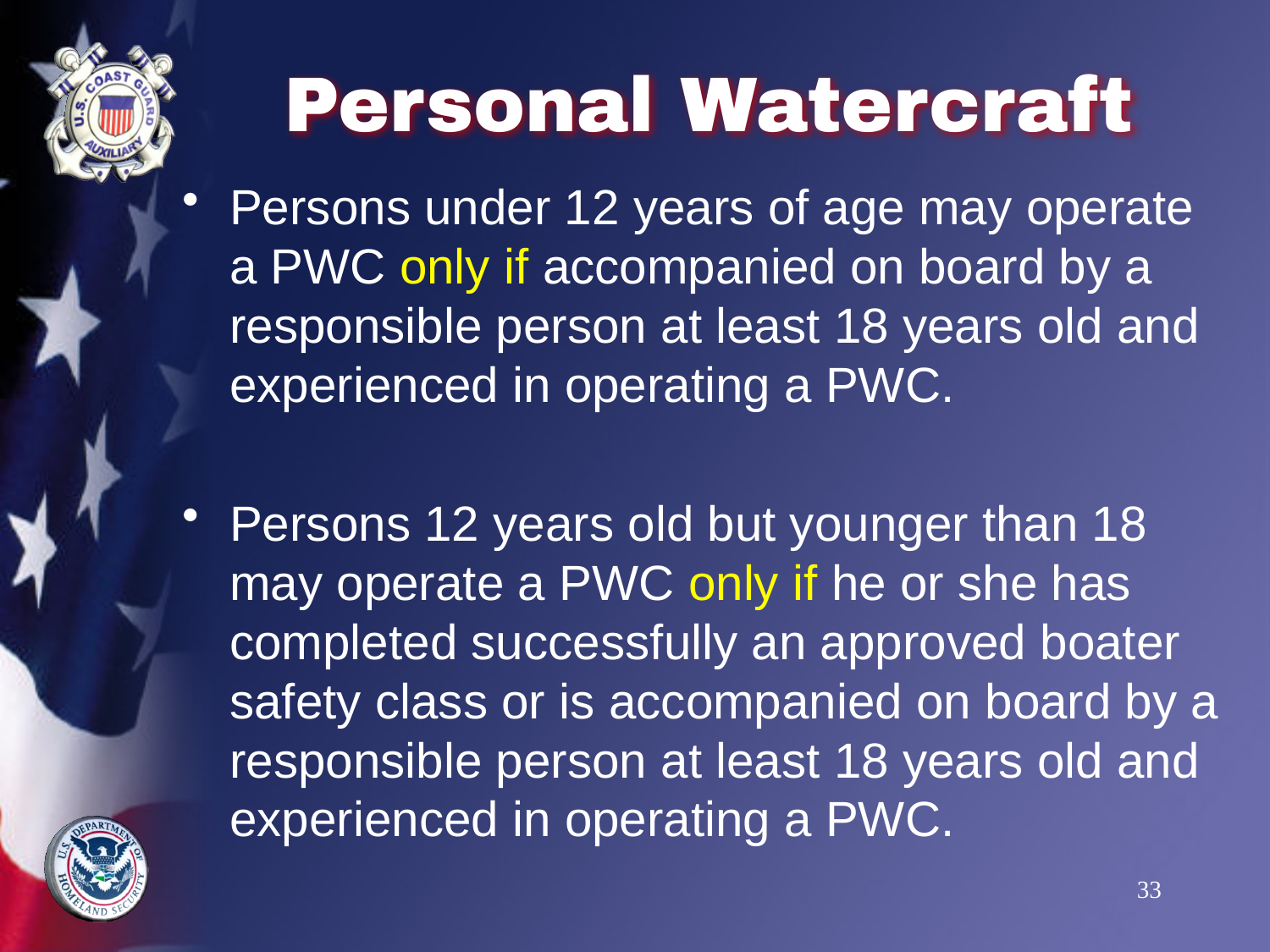

# Personal Watercraft
Persons under 12 years of age may operate a PWC only if accompanied on board by a responsible person at least 18 years old and experienced in operating a PWC.

Persons 12 years old but younger than 18 may operate a PWC only if he or she has completed successfully an approved boater safety class or is accompanied on board by a responsible person at least 18 years old and experienced in operating a PWC.

33